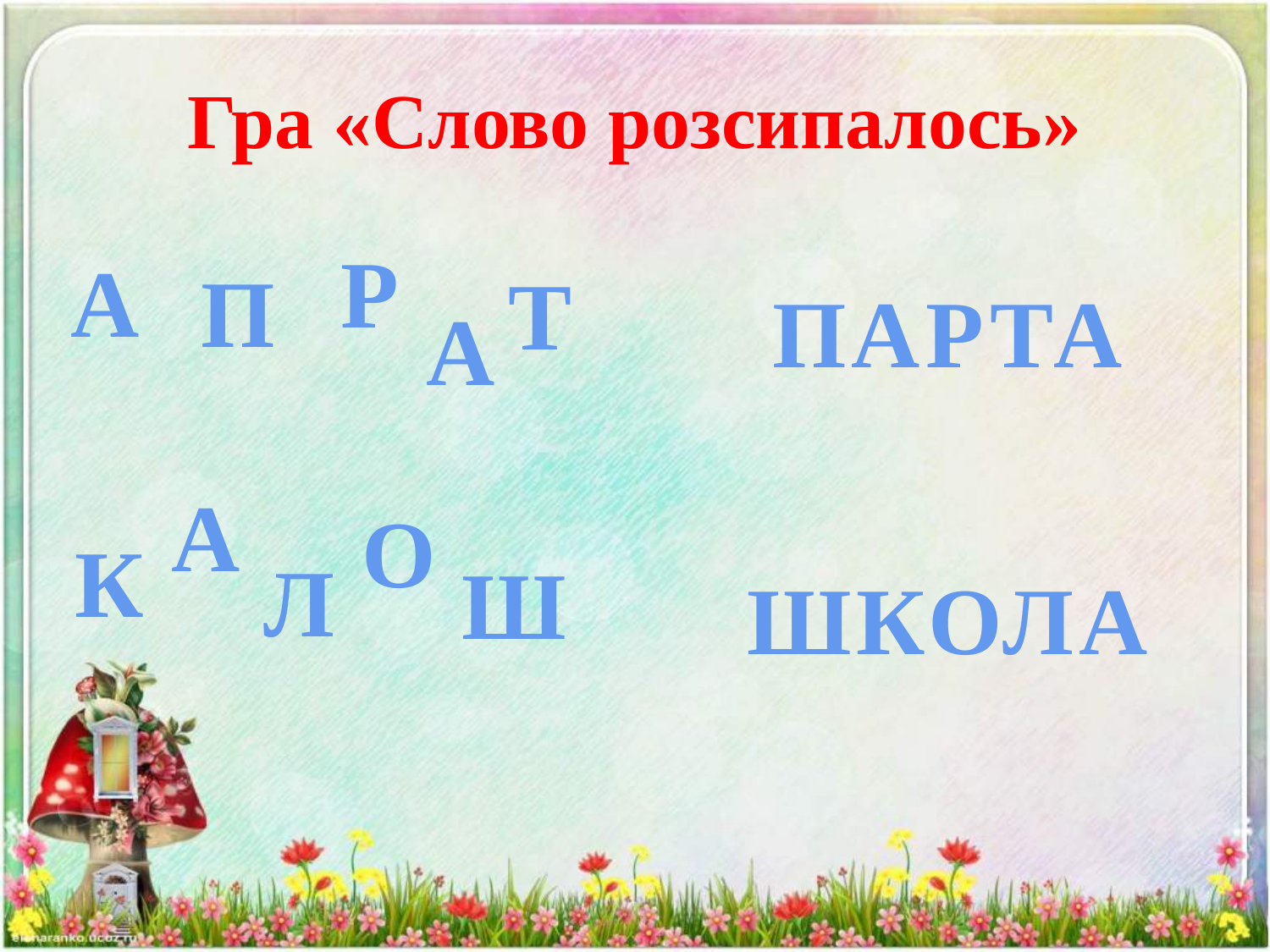

# Гра «Слово розсипалось»
Р
А
П
Т
ПАРТА
А
А
О
К
Л
Ш
ШКОЛА